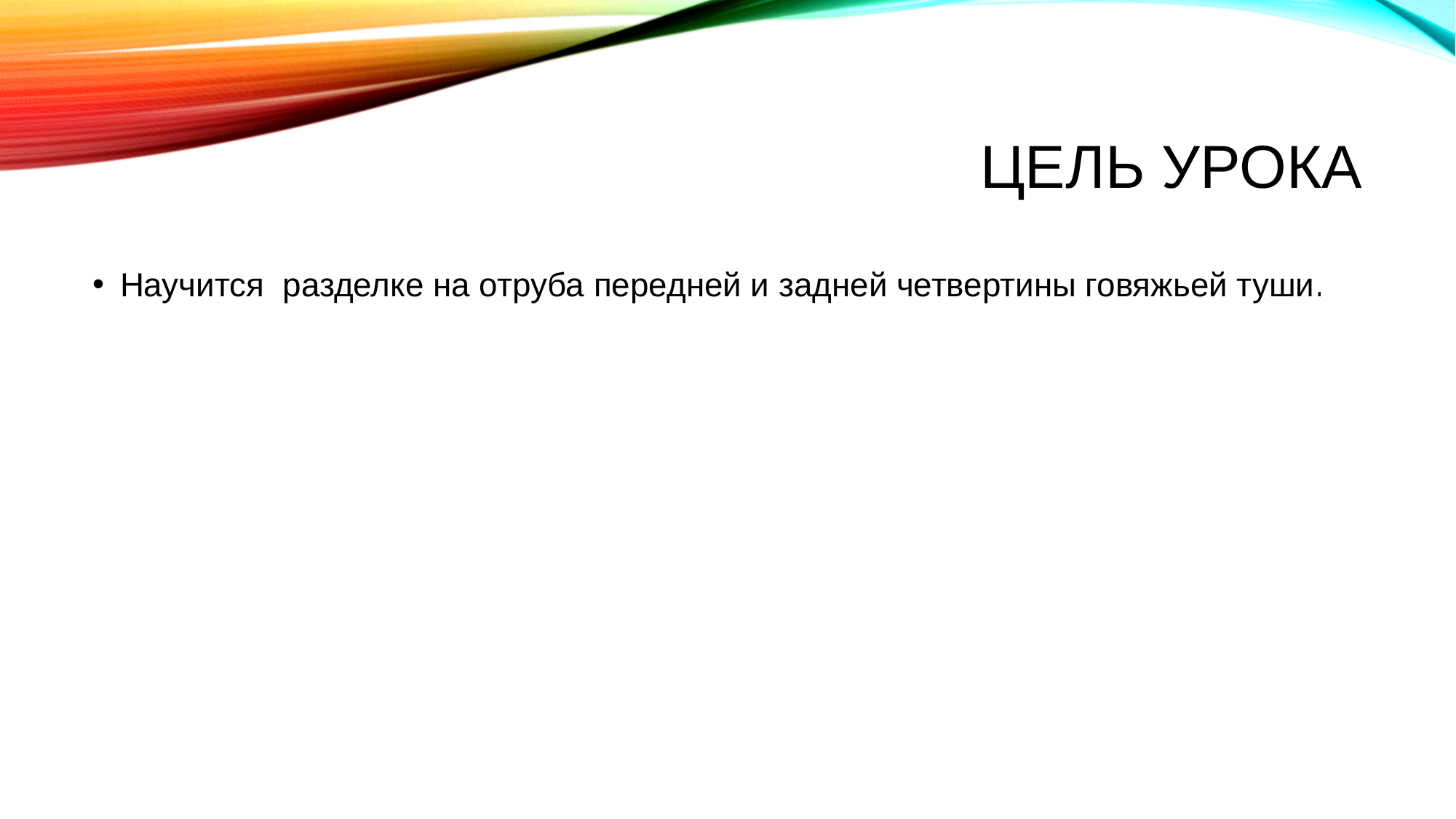

# Цель урока
Научится  разделке на отруба передней и задней четвертины говяжьей туши.